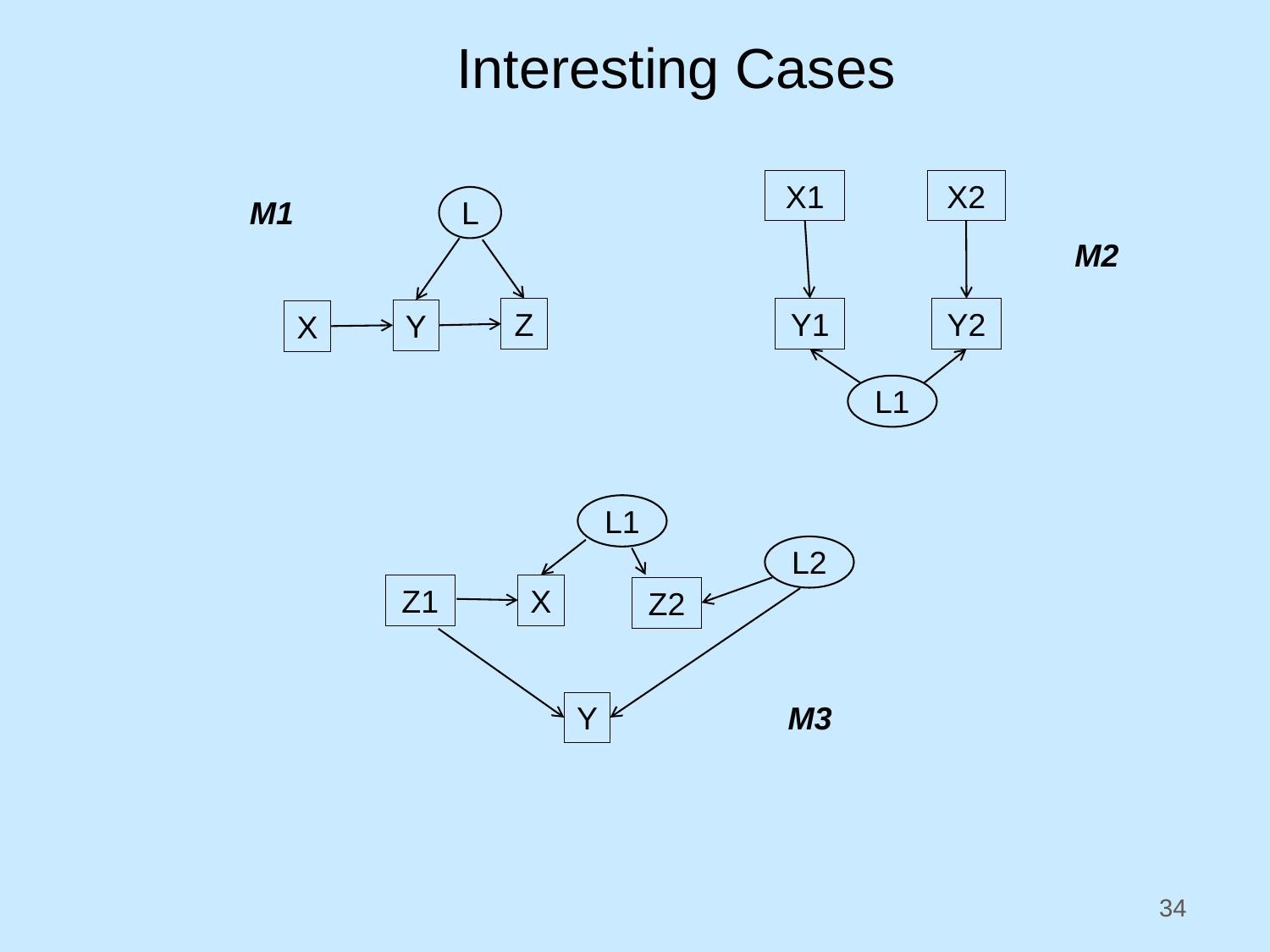

# Interesting Cases
X2
X1
M1

L
M2
Z
Y1
Y2
Y
X

L1

L1

L2
Z1
X
Z2
Y
M3
34